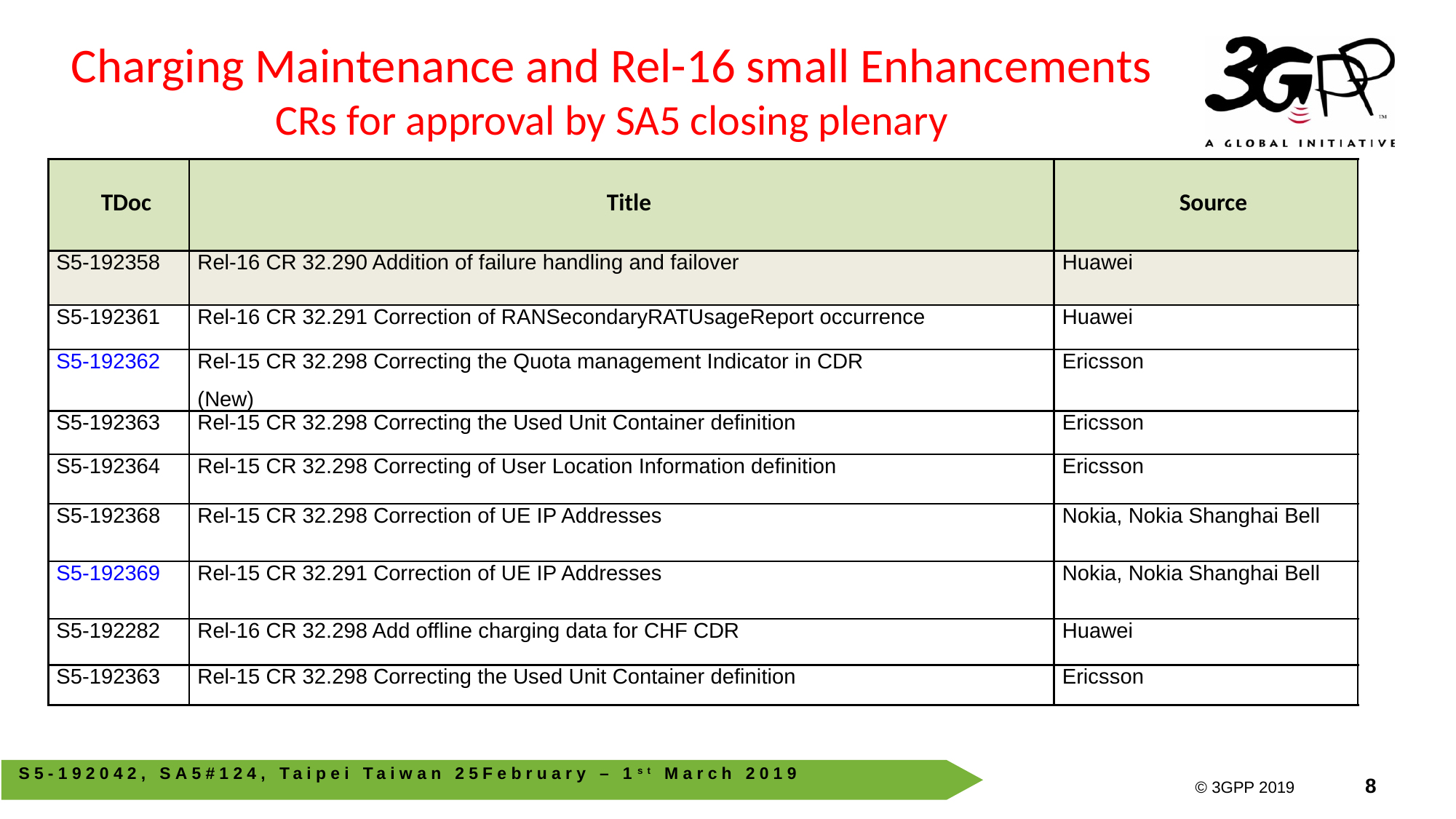

Charging Maintenance and Rel-16 small Enhancements CRs for approval by SA5 closing plenary
| TDoc | Title | Source |
| --- | --- | --- |
| S5-192358 | Rel-16 CR 32.290 Addition of failure handling and failover | Huawei |
| S5-192361 | Rel-16 CR 32.291 Correction of RANSecondaryRATUsageReport occurrence | Huawei |
| S5-192362 | Rel-15 CR 32.298 Correcting the Quota management Indicator in CDR (New) | Ericsson |
| S5-192363 | Rel-15 CR 32.298 Correcting the Used Unit Container definition | Ericsson |
| S5-192364 | Rel-15 CR 32.298 Correcting of User Location Information definition | Ericsson |
| S5-192368 | Rel-15 CR 32.298 Correction of UE IP Addresses | Nokia, Nokia Shanghai Bell |
| S5-192369 | Rel-15 CR 32.291 Correction of UE IP Addresses | Nokia, Nokia Shanghai Bell |
| S5-192282 | Rel-16 CR 32.298 Add offline charging data for CHF CDR | Huawei |
| S5-192363 | Rel-15 CR 32.298 Correcting the Used Unit Container definition | Ericsson |